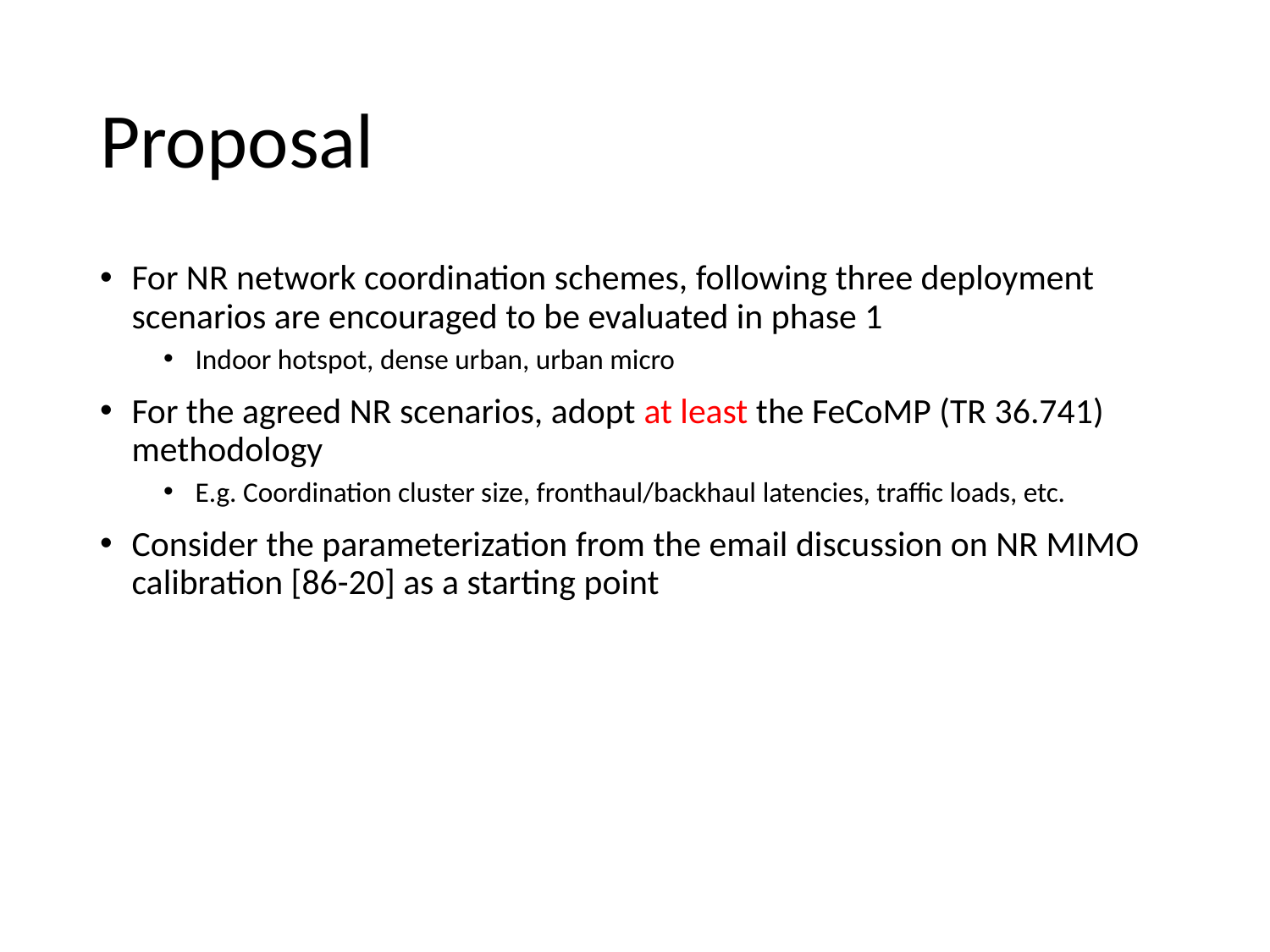

# Proposal
For NR network coordination schemes, following three deployment scenarios are encouraged to be evaluated in phase 1
Indoor hotspot, dense urban, urban micro
For the agreed NR scenarios, adopt at least the FeCoMP (TR 36.741) methodology
E.g. Coordination cluster size, fronthaul/backhaul latencies, traffic loads, etc.
Consider the parameterization from the email discussion on NR MIMO calibration [86-20] as a starting point